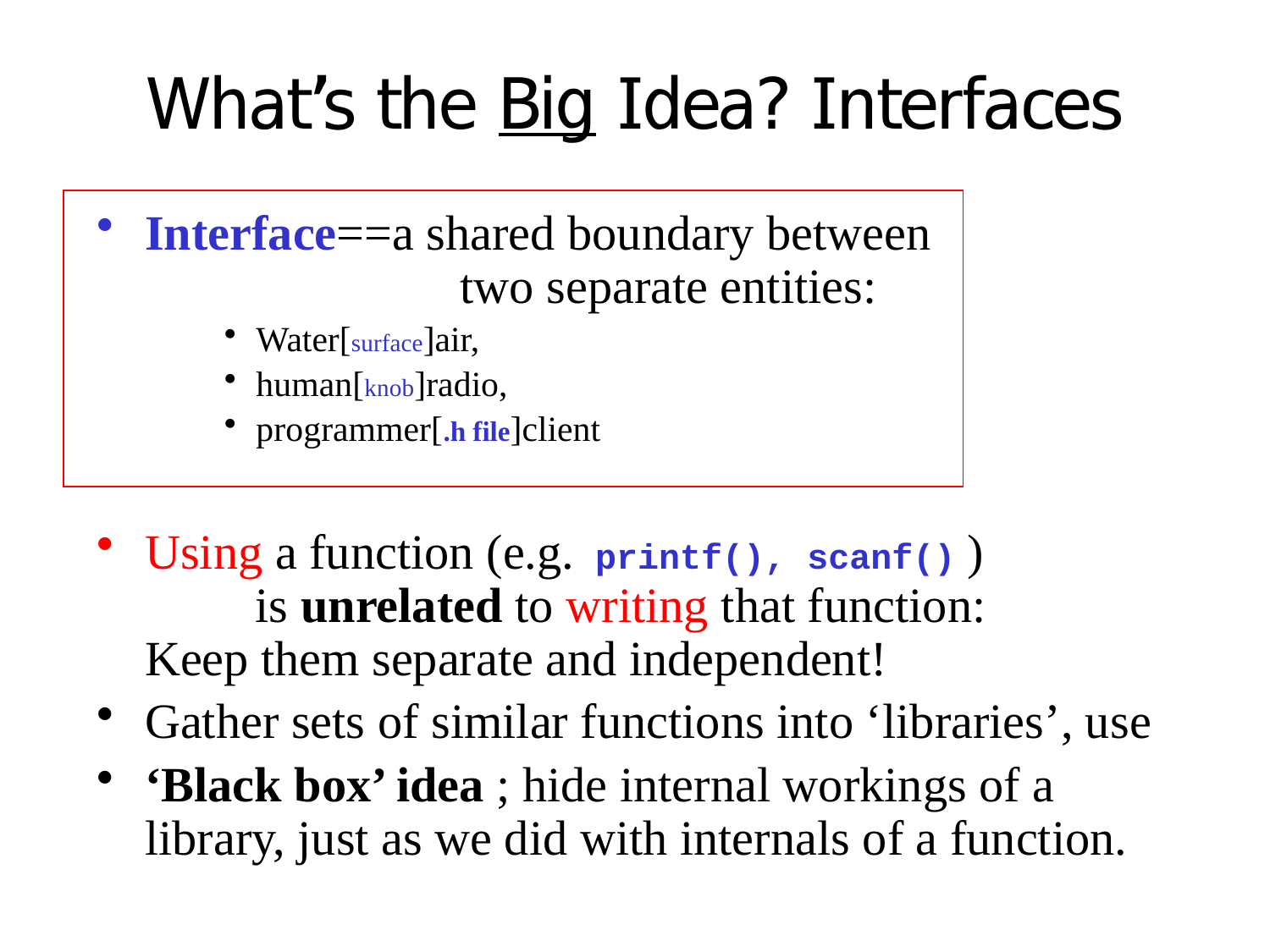

# What’s the Big Idea? Interfaces

Interface==a shared boundary between
		     two separate entities:
Water[surface]air,
human[knob]radio,
programmer[.h file]client

Using a function (e.g. printf(), scanf() )
         is unrelated to writing that function:
Keep them separate and independent!
Gather sets of similar functions into ‘libraries’, use
‘Black box’ idea ; hide internal workings of a library, just as we did with internals of a function.